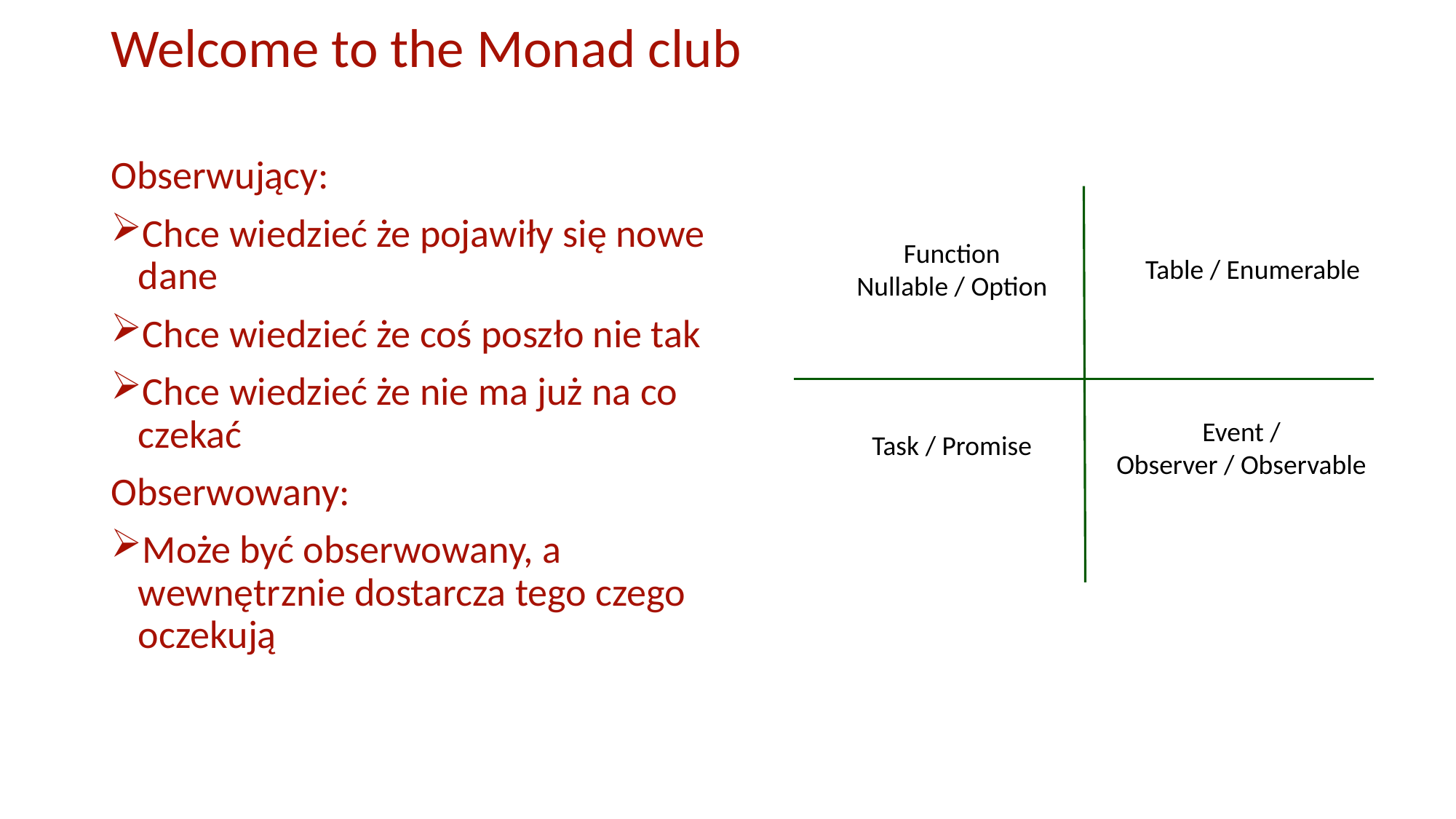

# Welcome to the Monad club
Obserwujący:
Chce wiedzieć że pojawiły się nowe dane
Chce wiedzieć że coś poszło nie tak
Chce wiedzieć że nie ma już na co czekać
Obserwowany:
Może być obserwowany, a wewnętrznie dostarcza tego czego oczekują

Function
Nullable / Option
Table / Enumerable
Event /
Observer / Observable
Task / Promise